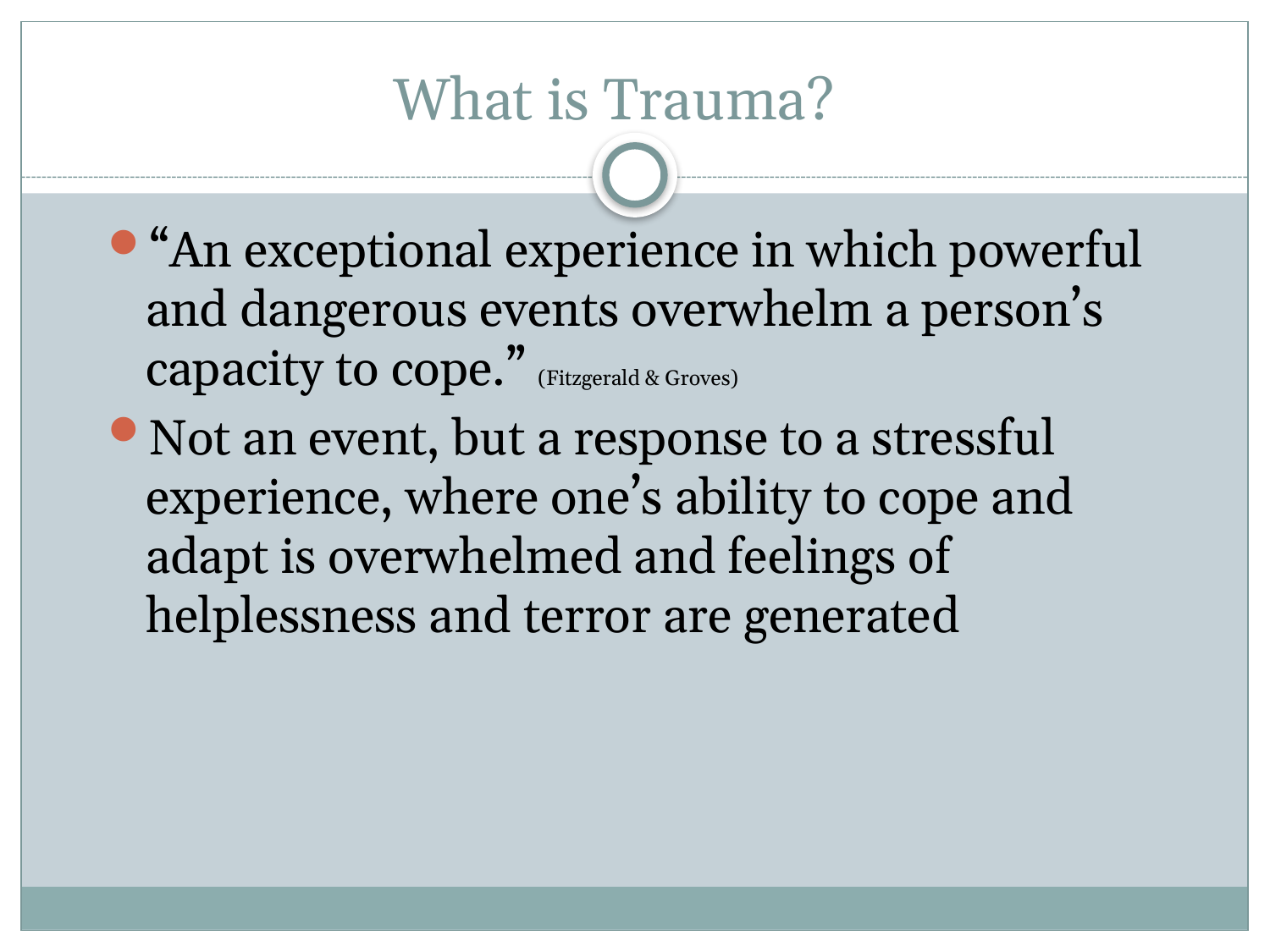

# What is Trauma?
“An exceptional experience in which powerful and dangerous events overwhelm a person’s capacity to cope.” (Fitzgerald & Groves)
Not an event, but a response to a stressful experience, where one’s ability to cope and adapt is overwhelmed and feelings of helplessness and terror are generated